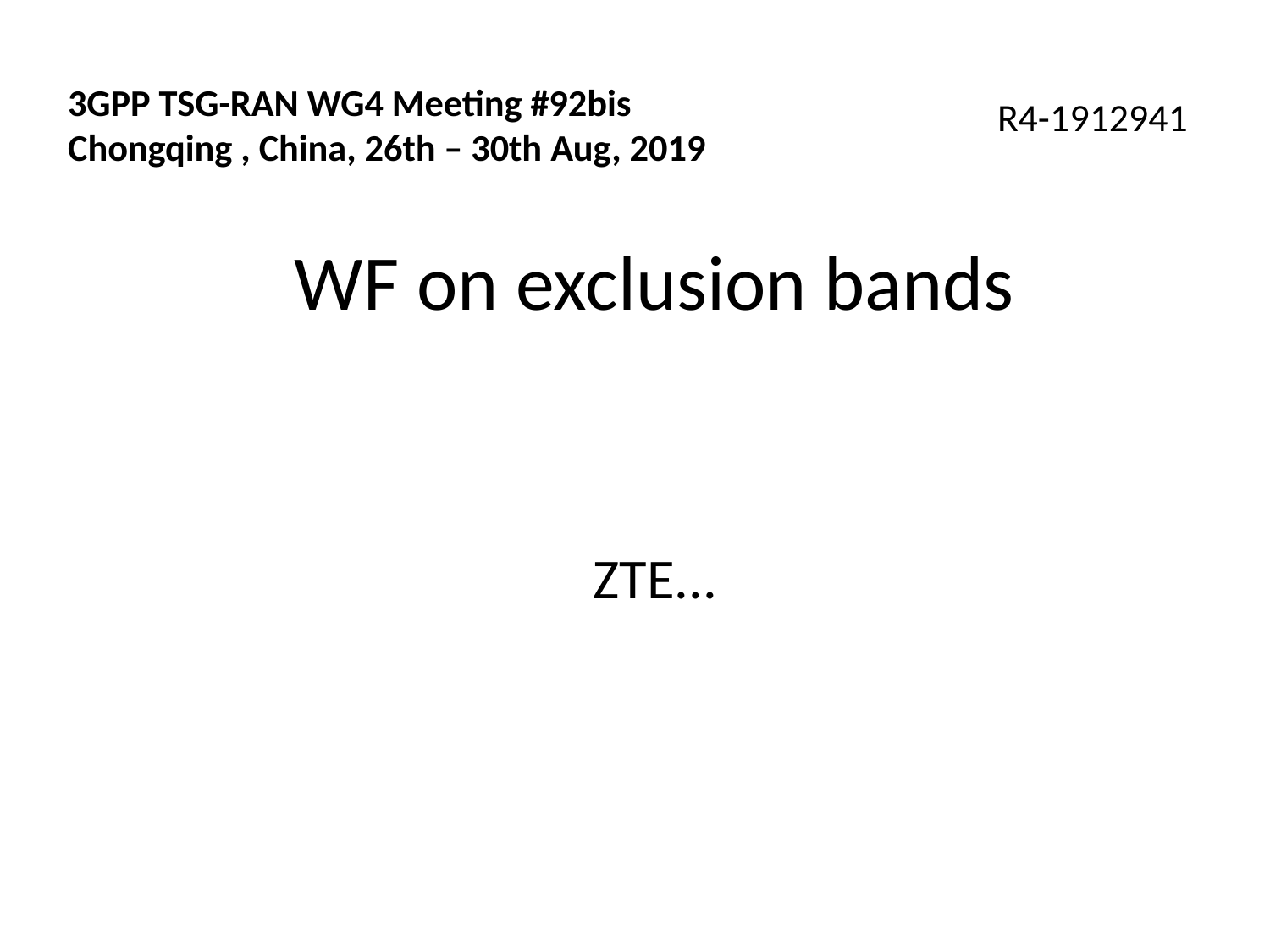

# 3GPP TSG-RAN WG4 Meeting #92bis Chongqing , China, 26th – 30th Aug, 2019
R4-1912941
WF on exclusion bands
ZTE...